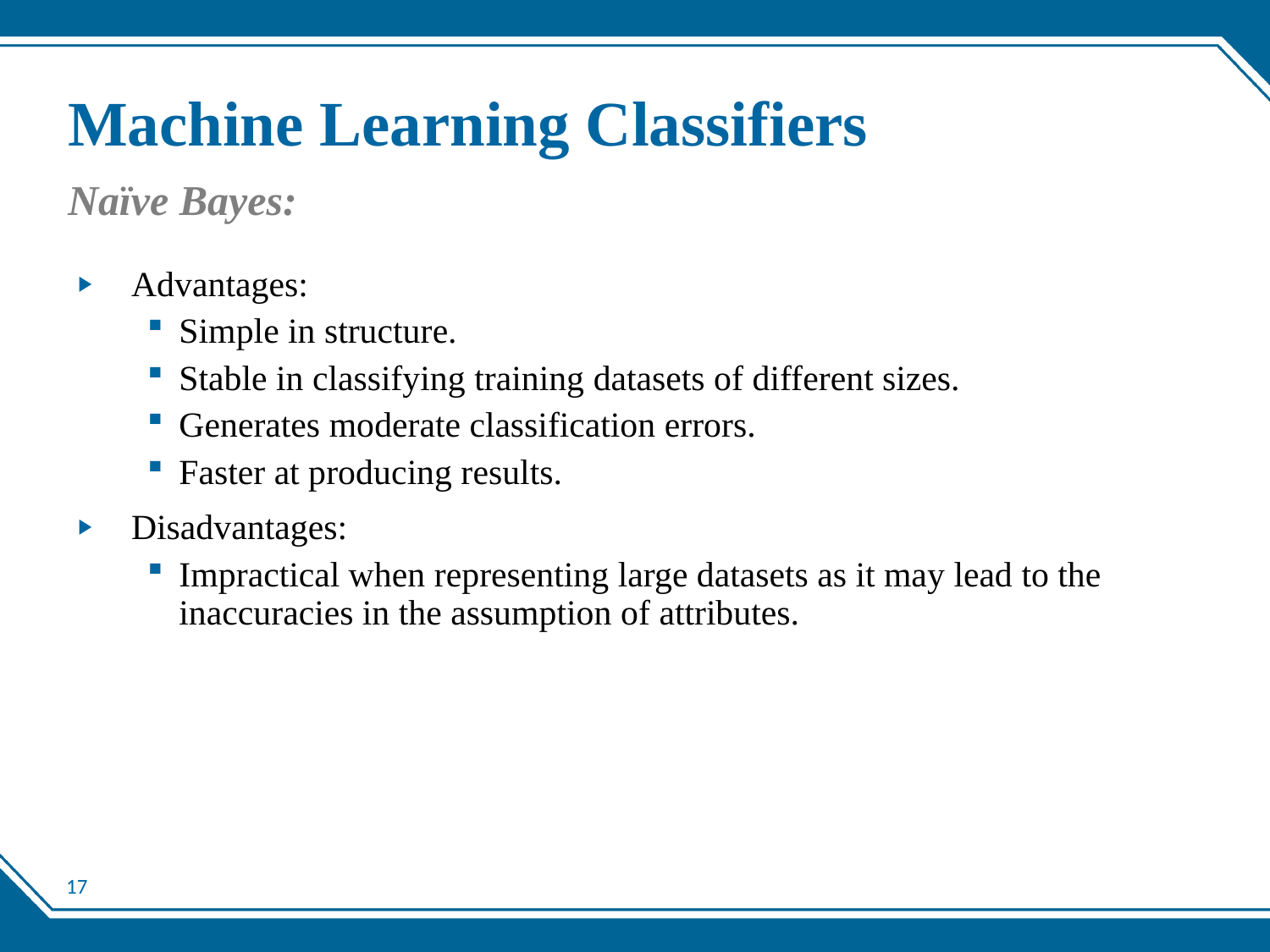

# Machine Learning Classifiers
Naïve Bayes:
Advantages:
Simple in structure.
Stable in classifying training datasets of different sizes.
Generates moderate classification errors.
Faster at producing results.
Disadvantages:
Impractical when representing large datasets as it may lead to the inaccuracies in the assumption of attributes.